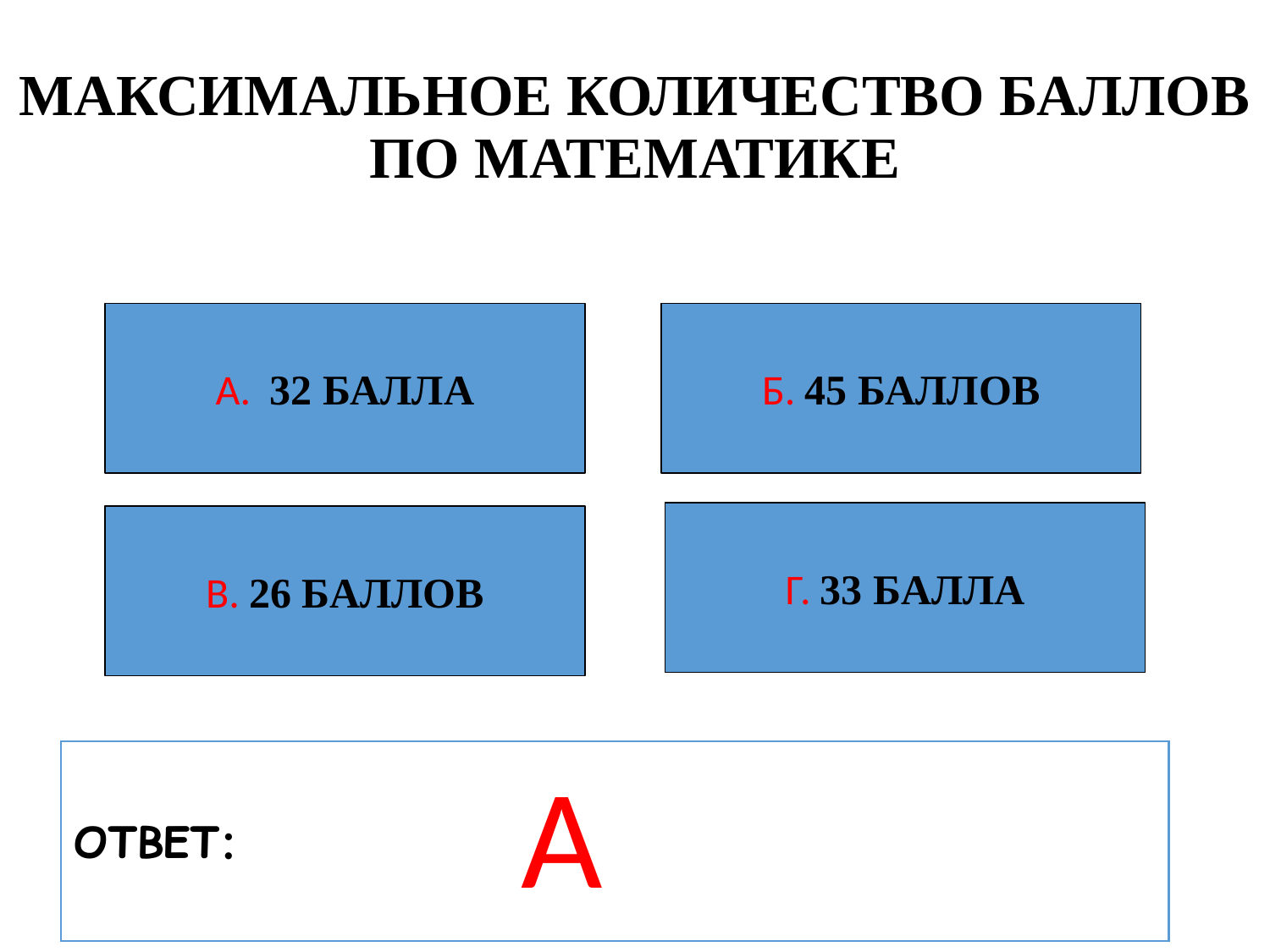

# МАКСИМАЛЬНОЕ КОЛИЧЕСТВО БАЛЛОВ ПО МАТЕМАТИКЕ
А.  32 БАЛЛА
Б. 45 БАЛЛОВ
Г. 33 БАЛЛА
В. 26 БАЛЛОВ
ОТВЕТ:
А